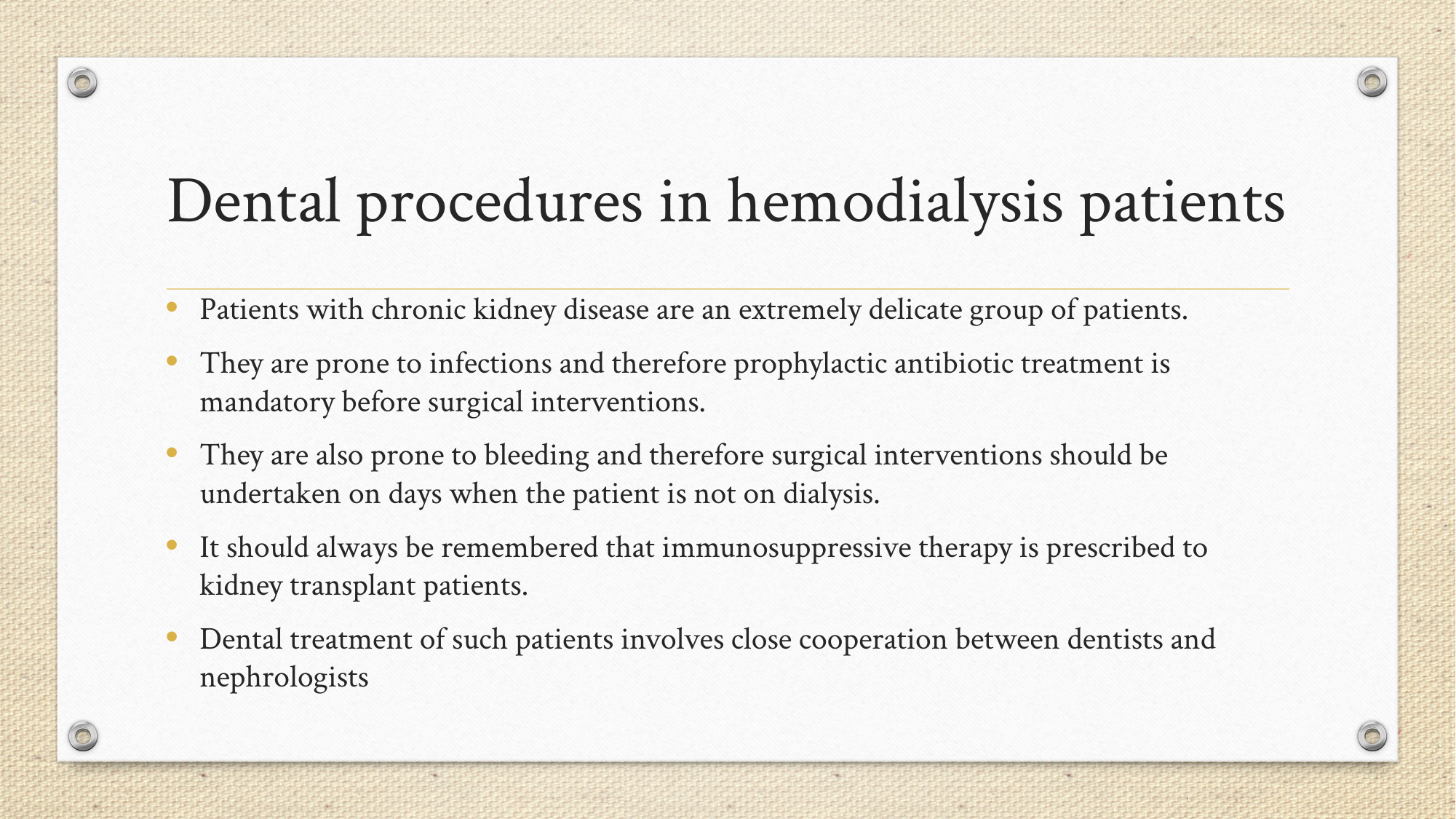

# Dental procedures in hemodialysis patients
Patients with chronic kidney disease are an extremely delicate group of patients.
They are prone to infections and therefore prophylactic antibiotic treatment is mandatory before surgical interventions.
They are also prone to bleeding and therefore surgical interventions should be undertaken on days when the patient is not on dialysis.
It should always be remembered that immunosuppressive therapy is prescribed to kidney transplant patients.
Dental treatment of such patients involves close cooperation between dentists and nephrologists